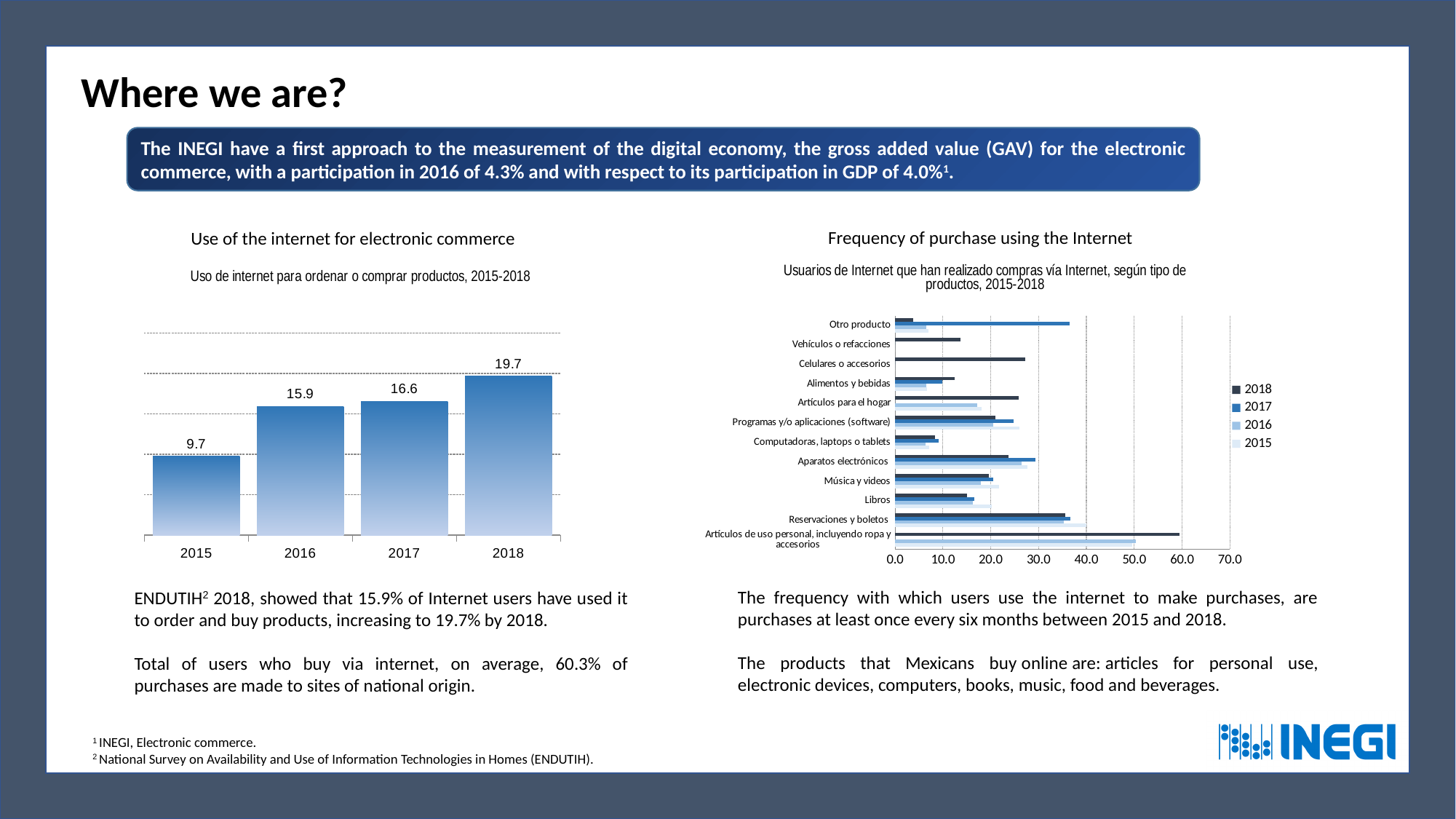

Where we are?

The INEGI have a first approach to the measurement of the digital economy, the gross added value (GAV) for the electronic commerce, with a participation in 2016 of 4.3% and with respect to its participation in GDP of 4.0%1.

Frequency of purchase using the Internet
Use of the internet for electronic commerce
01

### Chart: Usuarios de Internet que han realizado compras vía Internet, según tipo de productos, 2015-2018

| Category | 2015 | 2016 | 2017 | 2018 |
|---|---|---|---|---|
| Artículos de uso personal, incluyendo ropa y accesorios | 49.51296740334289 | 50.35642898153017 | 0.0 | 59.48858174100599 |
| Reservaciones y boletos  | 39.915838186818156 | 35.21335603060496 | 36.71594874541896 | 35.505883590750194 |
| Libros | 20.16689185519693 | 16.21801872744293 | 16.50204171514739 | 15.057027161091098 |
| Música y videos | 21.72340814200533 | 17.929450819717616 | 20.553511342819597 | 19.54286876073986 |
| Aparatos electrónicos  | 27.60449872374886 | 26.499554971906512 | 29.38914148398919 | 23.7517204126815 |
| Computadoras, laptops o tablets | 7.1710341172966166 | 6.34301503339356 | 9.14172443504335 | 8.353268423234868 |
| Programas y/o aplicaciones (software) | 26.04483912322943 | 20.468091866393696 | 24.79451830956769 | 21.00163231838527 |
| Artículos para el hogar | 18.15944993655769 | 17.16404379484237 | 0.0 | 25.870546432278488 |
| Alimentos y bebidas | 6.7301967121926145 | 6.5906615206784815 | 9.847568360480402 | 12.422646845889041 |
| Celulares o accesorios | 0.0 | 0.0 | 0.0 | 27.276545765012557 |
| Vehículos o refacciones | 0.0 | 0.0 | 0.0 | 13.71648885106912 |
| Otro producto | 7.012979746197974 | 6.4919771700652555 | 36.420234260260344 | 3.725956037748073 |

### Chart: Uso de internet para ordenar o comprar productos, 2015-2018

| Category | Para ordenar o comprar productos |
|---|---|
| 2015 | 9.730180641155318 |
| 2016 | 15.918786543824716 |
| 2017 | 16.556282274897896 |
| 2018 | 19.667385752583918 |
The frequency with which users use the internet to make purchases, are purchases at least once every six months between 2015 and 2018.

The products that Mexicans buy online are: articles for personal use, electronic devices, computers, books, music, food and beverages.
ENDUTIH2 2018, showed that 15.9% of Internet users have used it to order and buy products, increasing to 19.7% by 2018.

Total of users who buy via internet, on average, 60.3% of purchases are made to sites of national origin.
1 INEGI, Electronic commerce.
2 National Survey on Availability and Use of Information Technologies in Homes (ENDUTIH).
7